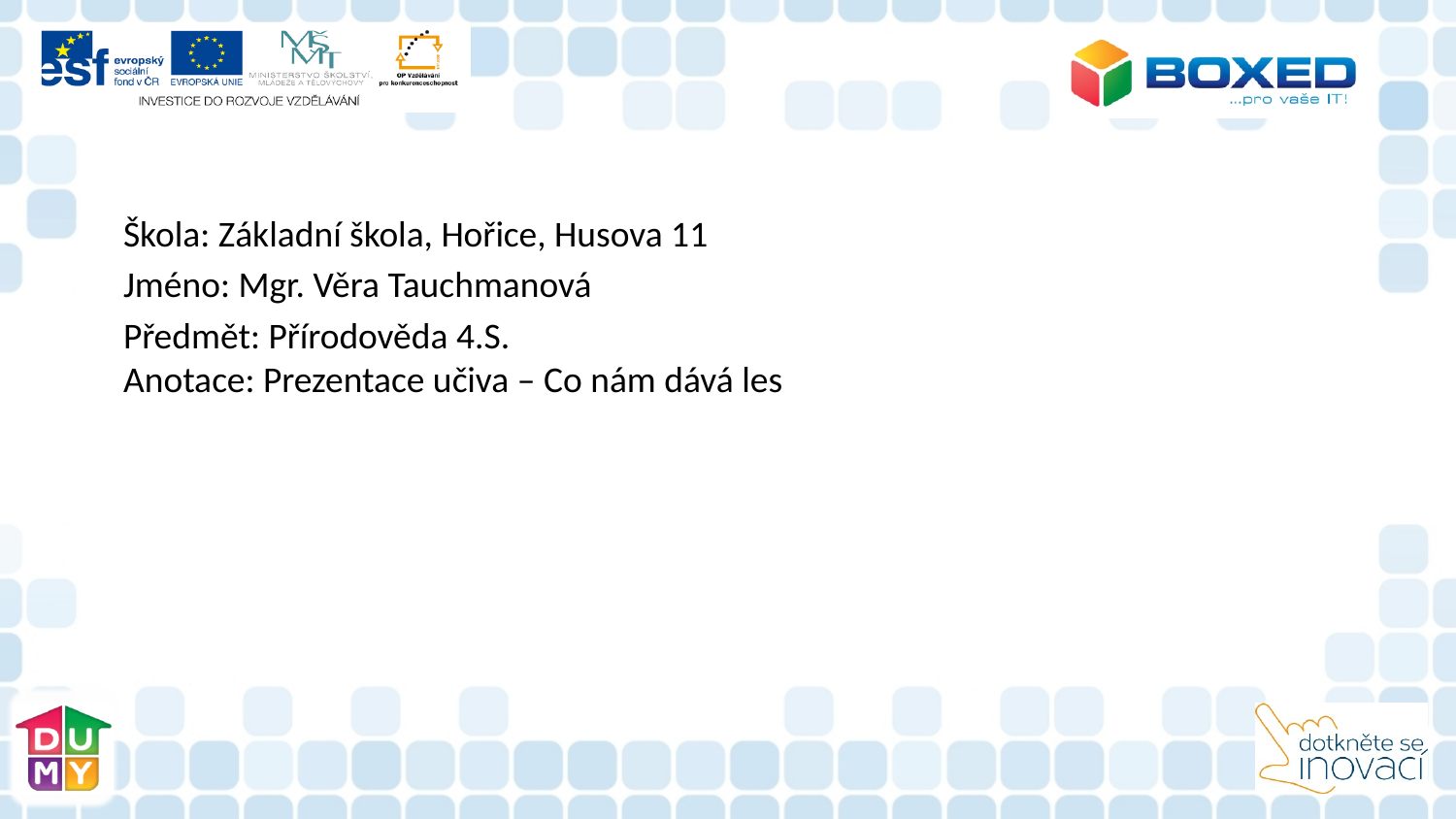

#
Škola: Základní škola, Hořice, Husova 11
Jméno: Mgr. Věra Tauchmanová
Předmět: Přírodověda 4.S.
Anotace: Prezentace učiva – Co nám dává les